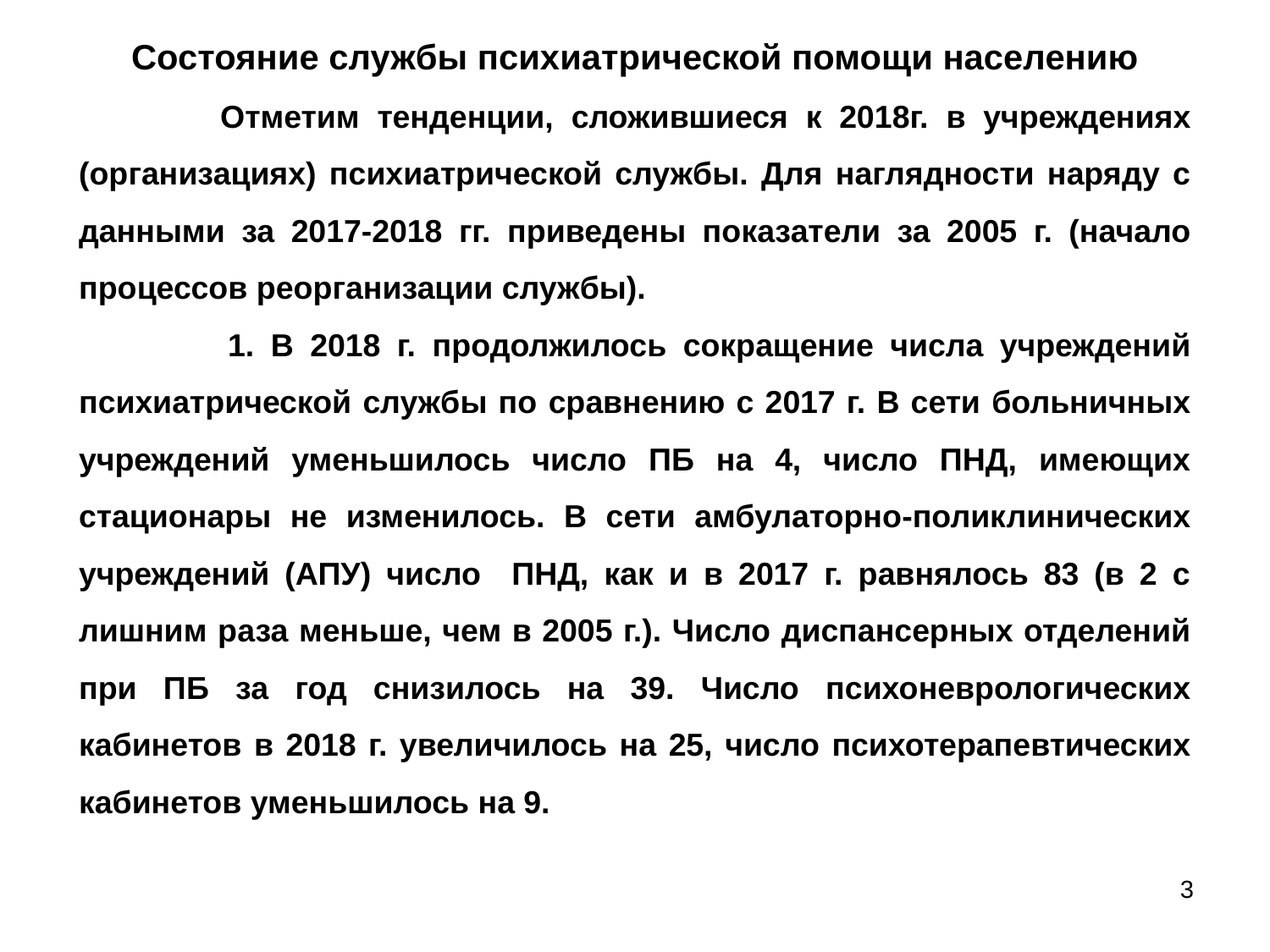

Состояние службы психиатрической помощи населению
        Отметим тенденции, сложившиеся к 2018г. в учреждениях (организациях) психиатрической службы. Для наглядности наряду с данными за 2017-2018 гг. приведены показатели за 2005 г. (начало процессов реорганизации службы).
         1. В 2018 г. продолжилось сокращение числа учреждений психиатрической службы по сравнению с 2017 г. В сети больничных учреждений уменьшилось число ПБ на 4, число ПНД, имеющих стационары не изменилось. В сети амбулаторно-поликлинических учреждений (АПУ) число  ПНД, как и в 2017 г. равнялось 83 (в 2 с лишним раза меньше, чем в 2005 г.). Число диспансерных отделений при ПБ за год снизилось на 39. Число психоневрологических кабинетов в 2018 г. увеличилось на 25, число психотерапевтических кабинетов уменьшилось на 9.

3